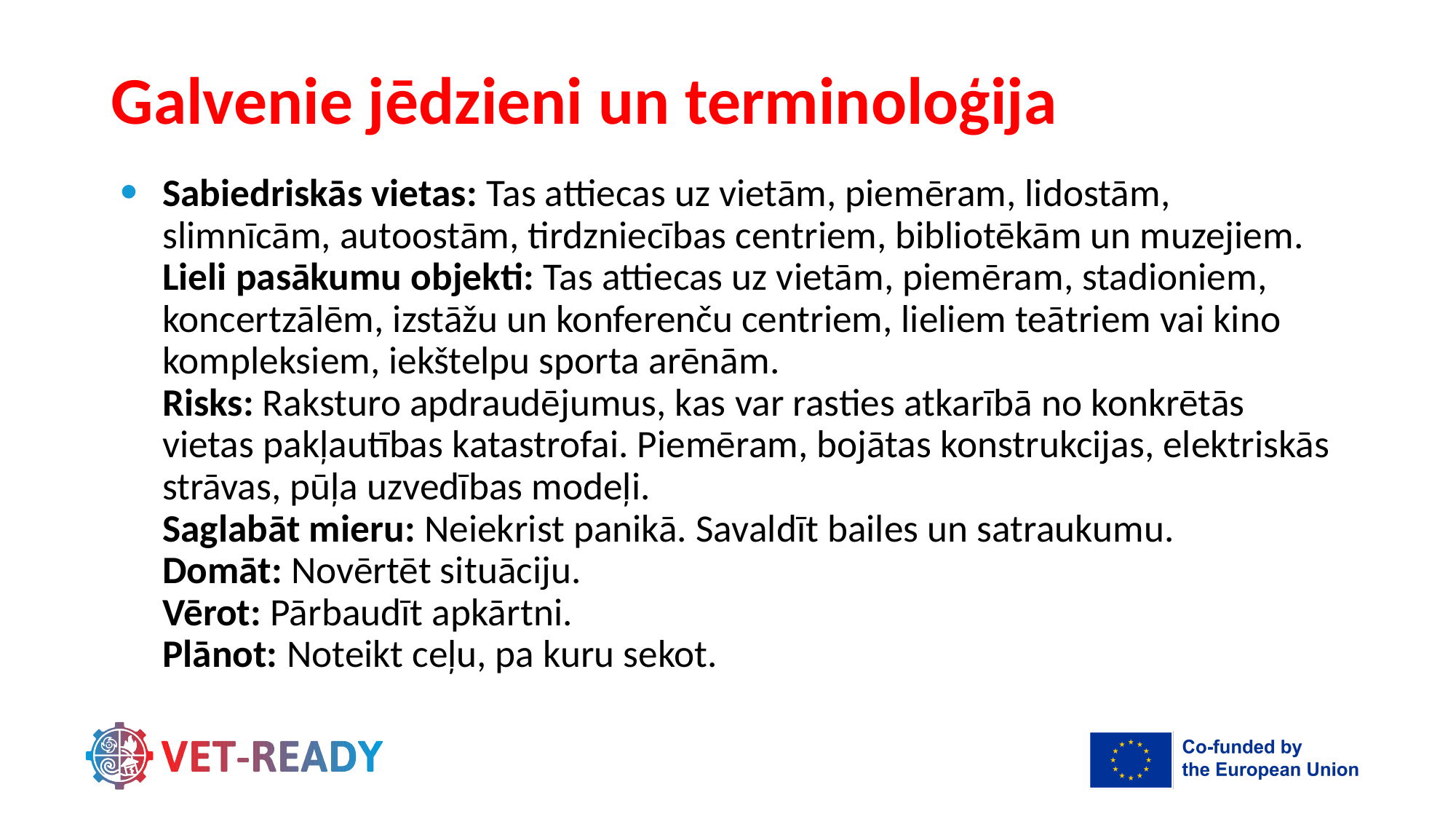

# Galvenie jēdzieni un terminoloģija
Sabiedriskās vietas: Tas attiecas uz vietām, piemēram, lidostām, slimnīcām, autoostām, tirdzniecības centriem, bibliotēkām un muzejiem.
Lieli pasākumu objekti: Tas attiecas uz vietām, piemēram, stadioniem, koncertzālēm, izstāžu un konferenču centriem, lieliem teātriem vai kino kompleksiem, iekštelpu sporta arēnām.
Risks: Raksturo apdraudējumus, kas var rasties atkarībā no konkrētās vietas pakļautības katastrofai. Piemēram, bojātas konstrukcijas, elektriskās strāvas, pūļa uzvedības modeļi.
Saglabāt mieru: Neiekrist panikā. Savaldīt bailes un satraukumu.
Domāt: Novērtēt situāciju.
Vērot: Pārbaudīt apkārtni.
Plānot: Noteikt ceļu, pa kuru sekot.